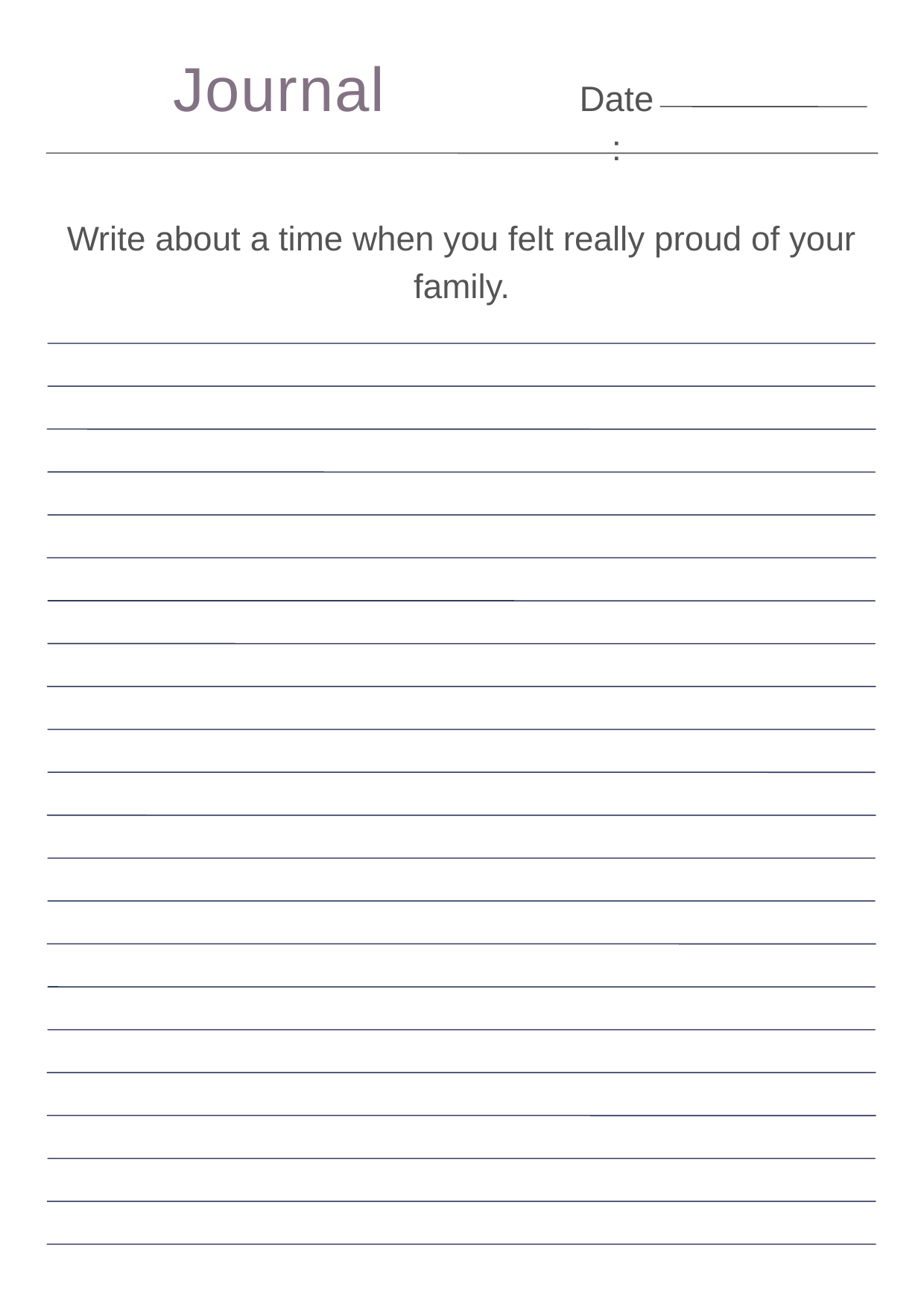

Journal
Date:

Write about a time when you felt really proud of your family.